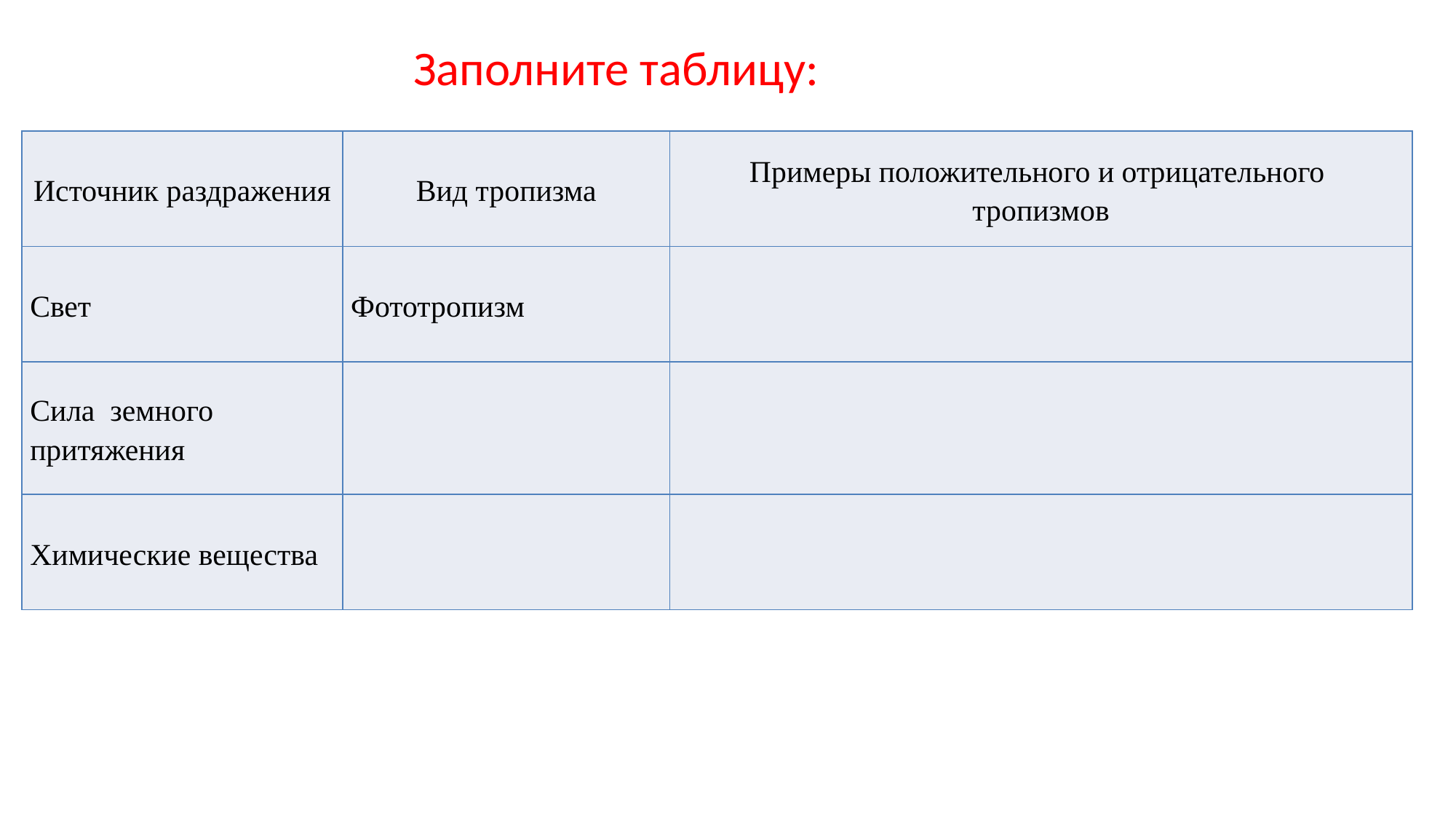

Заполните таблицу:
| Источник раздражения | Вид тропизма | Примеры положительного и отрицательного тропизмов |
| --- | --- | --- |
| Свет | Фототропизм |  |
| Сила земного притяжения |  |  |
| Химические вещества |  |  |